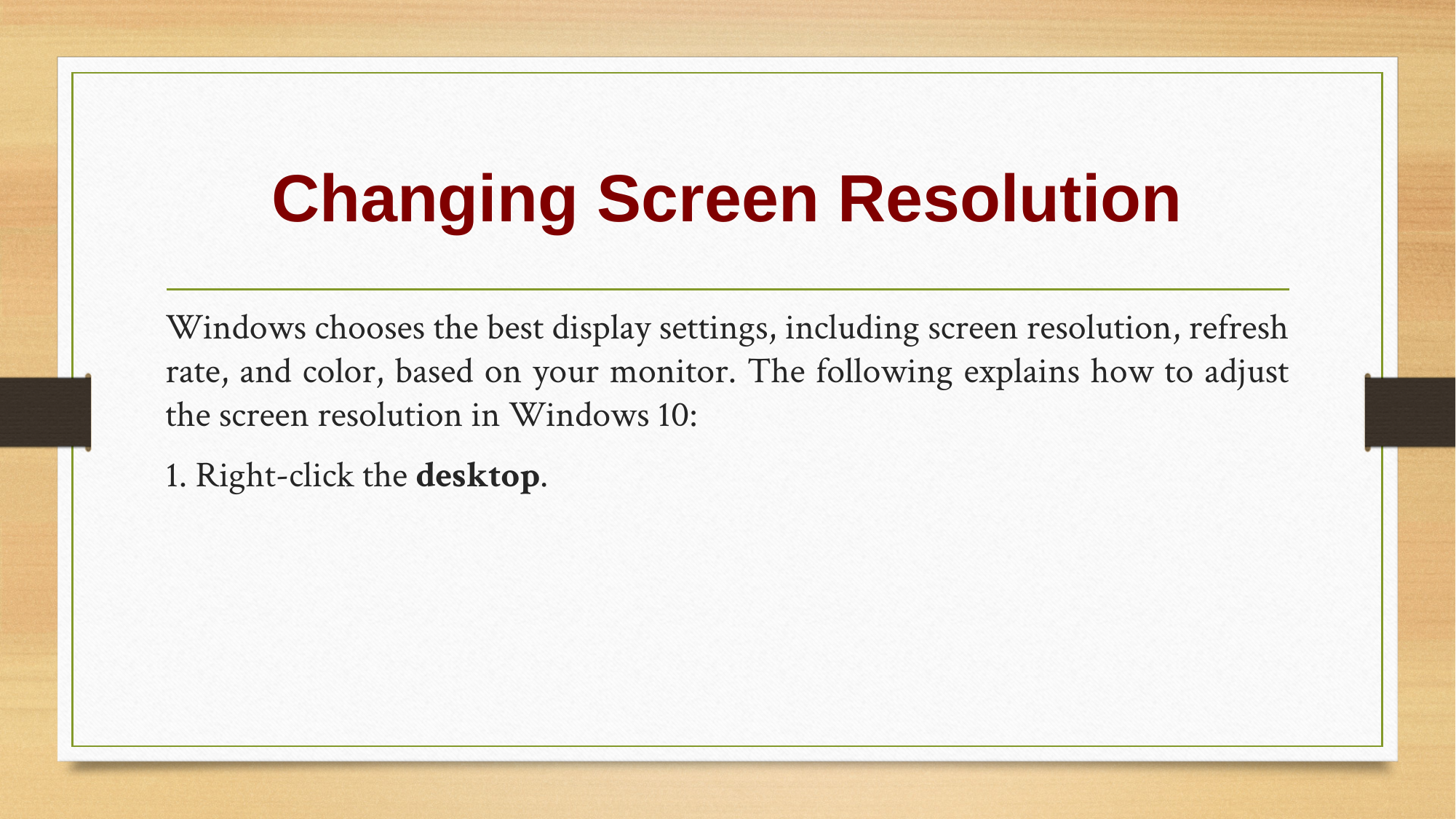

# Changing Screen Resolution
Windows chooses the best display settings, including screen resolution, refresh rate, and color, based on your monitor. The following explains how to adjust the screen resolution in Windows 10:
1. Right-click the desktop.